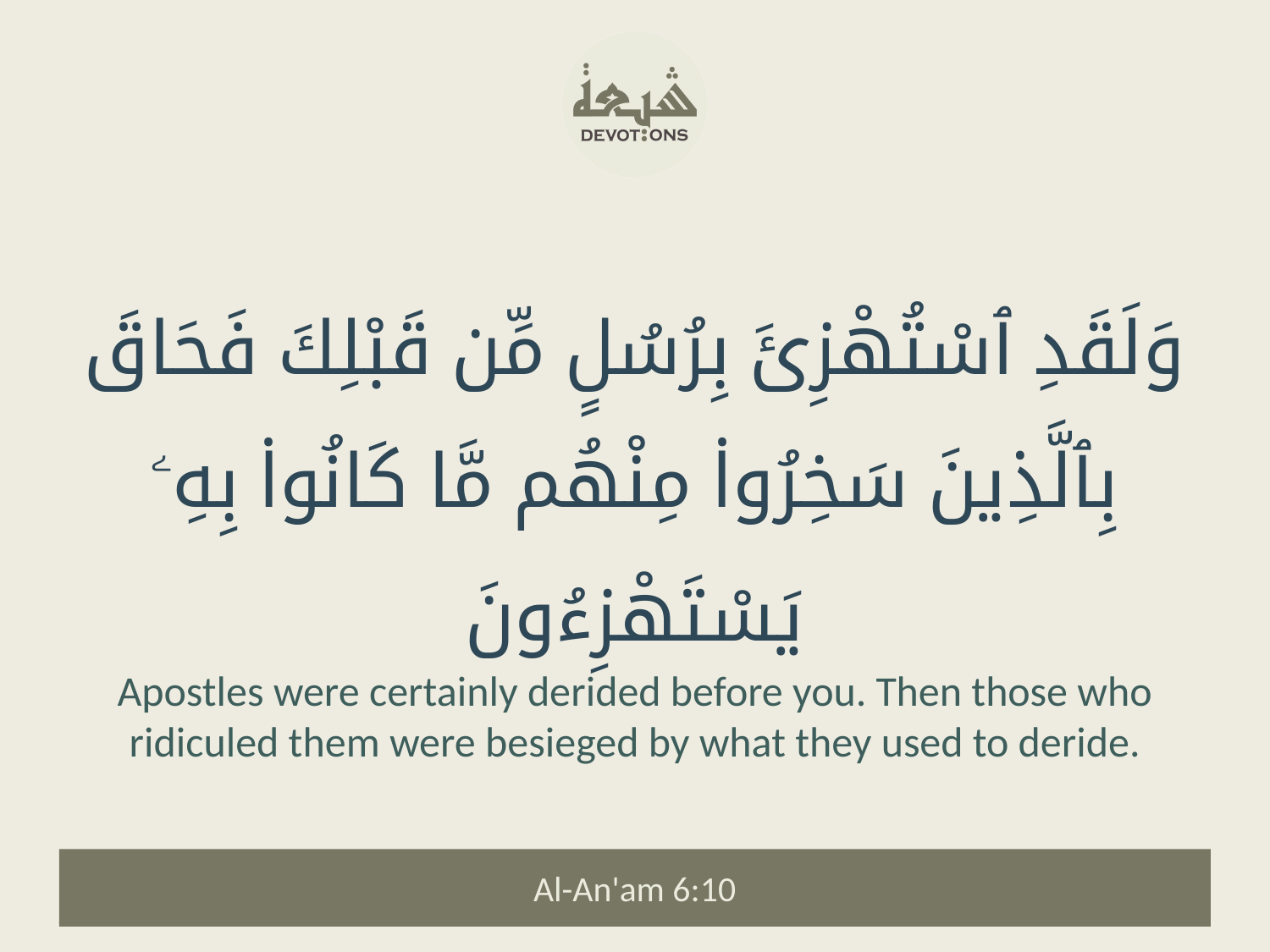

وَلَقَدِ ٱسْتُهْزِئَ بِرُسُلٍ مِّن قَبْلِكَ فَحَاقَ بِٱلَّذِينَ سَخِرُوا۟ مِنْهُم مَّا كَانُوا۟ بِهِۦ يَسْتَهْزِءُونَ
Apostles were certainly derided before you. Then those who ridiculed them were besieged by what they used to deride.
Al-An'am 6:10